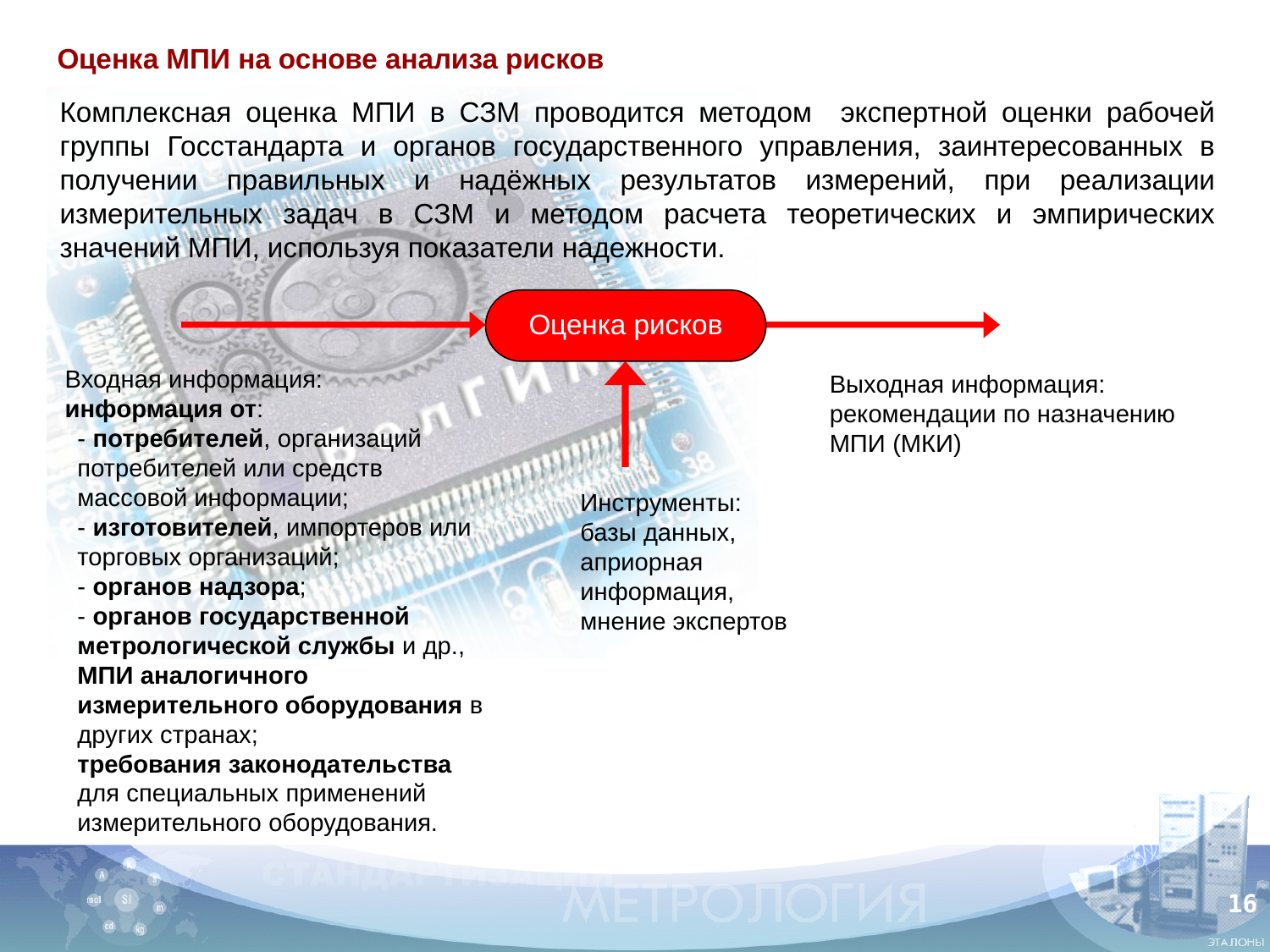

Оценка МПИ на основе анализа рисков
Комплексная оценка МПИ в СЗМ проводится методом  экспертной оценки рабочей группы Госстандарта и органов государственного управления, заинтересованных в получении правильных и надёжных результатов измерений, при реализации измерительных задач в СЗМ и методом расчета теоретических и эмпирических значений МПИ, используя показатели надежности.
Оценка рисков

Входная информация:
информация от:
- потребителей, организаций потребителей или средств массовой информации;
- изготовителей, импортеров или торговых организаций;
- органов надзора;
- органов государственной метрологической службы и др.,
МПИ аналогичного измерительного оборудования в других странах;
требования законодательства для специальных применений измерительного оборудования.
Выходная информация:
рекомендации по назначению
МПИ (МКИ)

Инструменты:
базы данных,
априорная
информация,
мнение экспертов